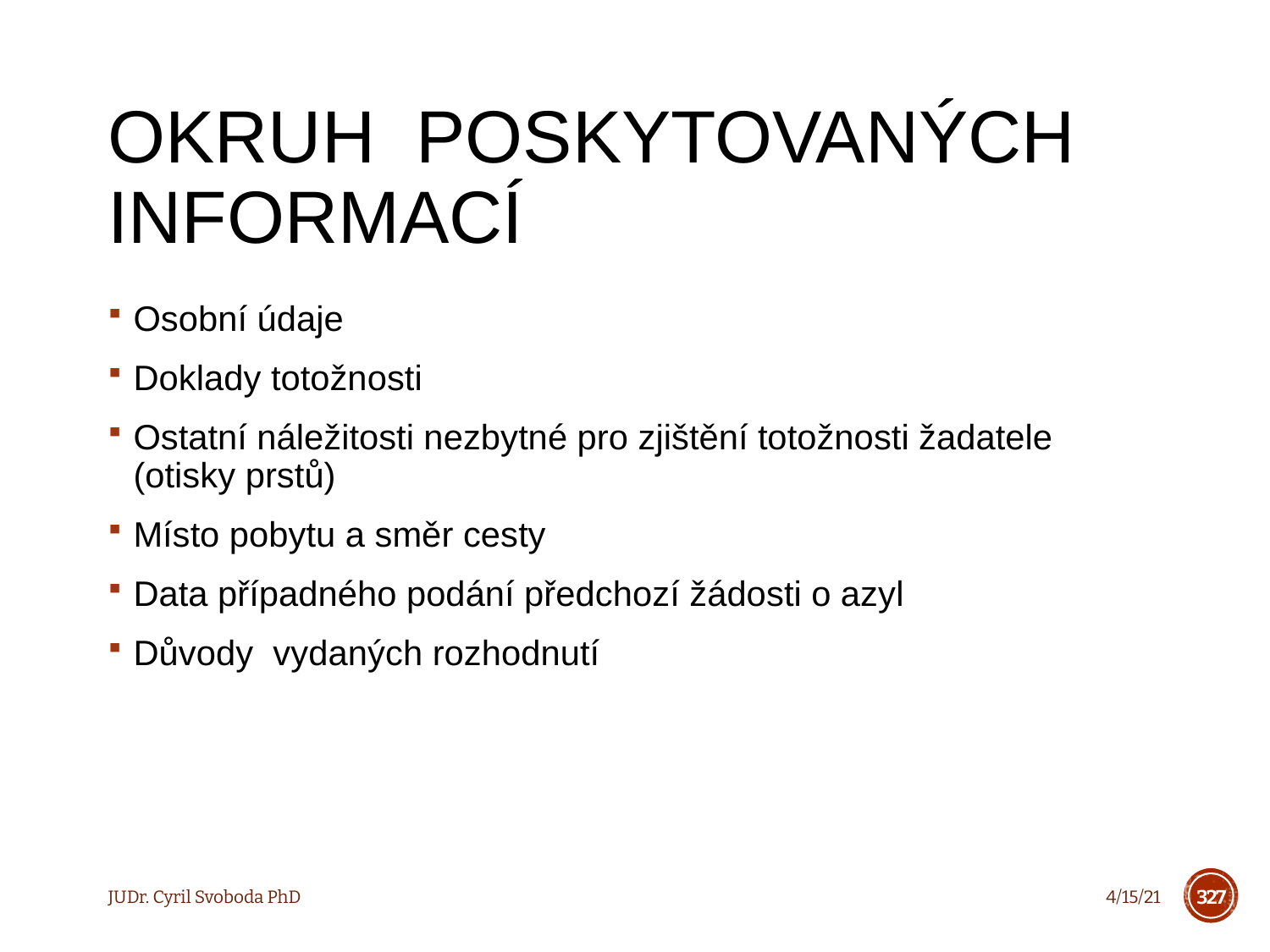

# Okruh  poskytovaných informací
Osobní údaje
Doklady totožnosti
Ostatní náležitosti nezbytné pro zjištění totožnosti žadatele (otisky prstů)
Místo pobytu a směr cesty
Data případného podání předchozí žádosti o azyl
Důvody  vydaných rozhodnutí
JUDr. Cyril Svoboda PhD
4/15/21
327